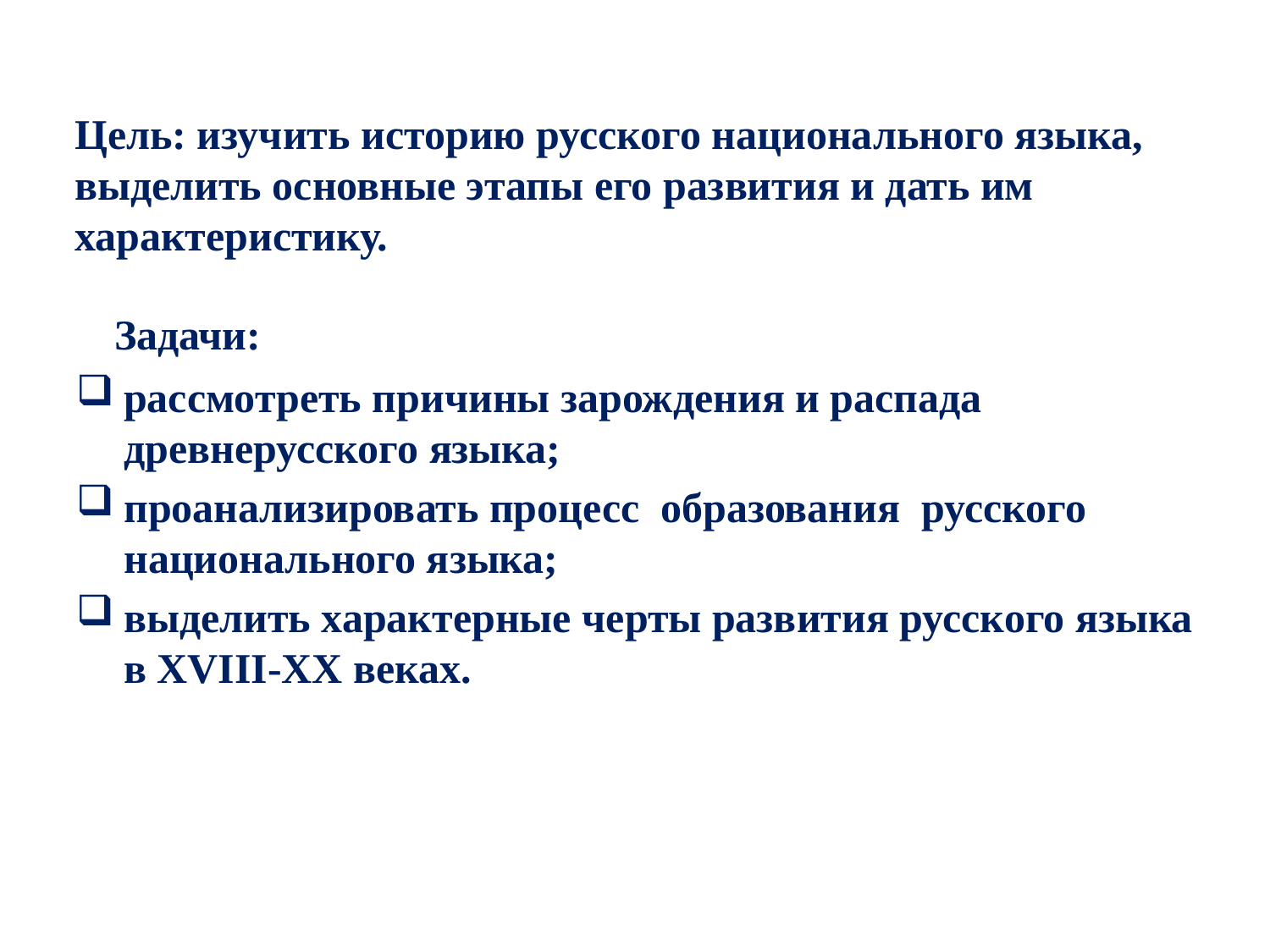

# Цель: изучить историю русского национального языка, выделить основные этапы его развития и дать им характеристику.
   Задачи:
рассмотреть причины зарождения и распада древнерусского языка;
проанализировать процесс  образования  русского национального языка;
выделить характерные черты развития русского языка в XVIII-XX веках.